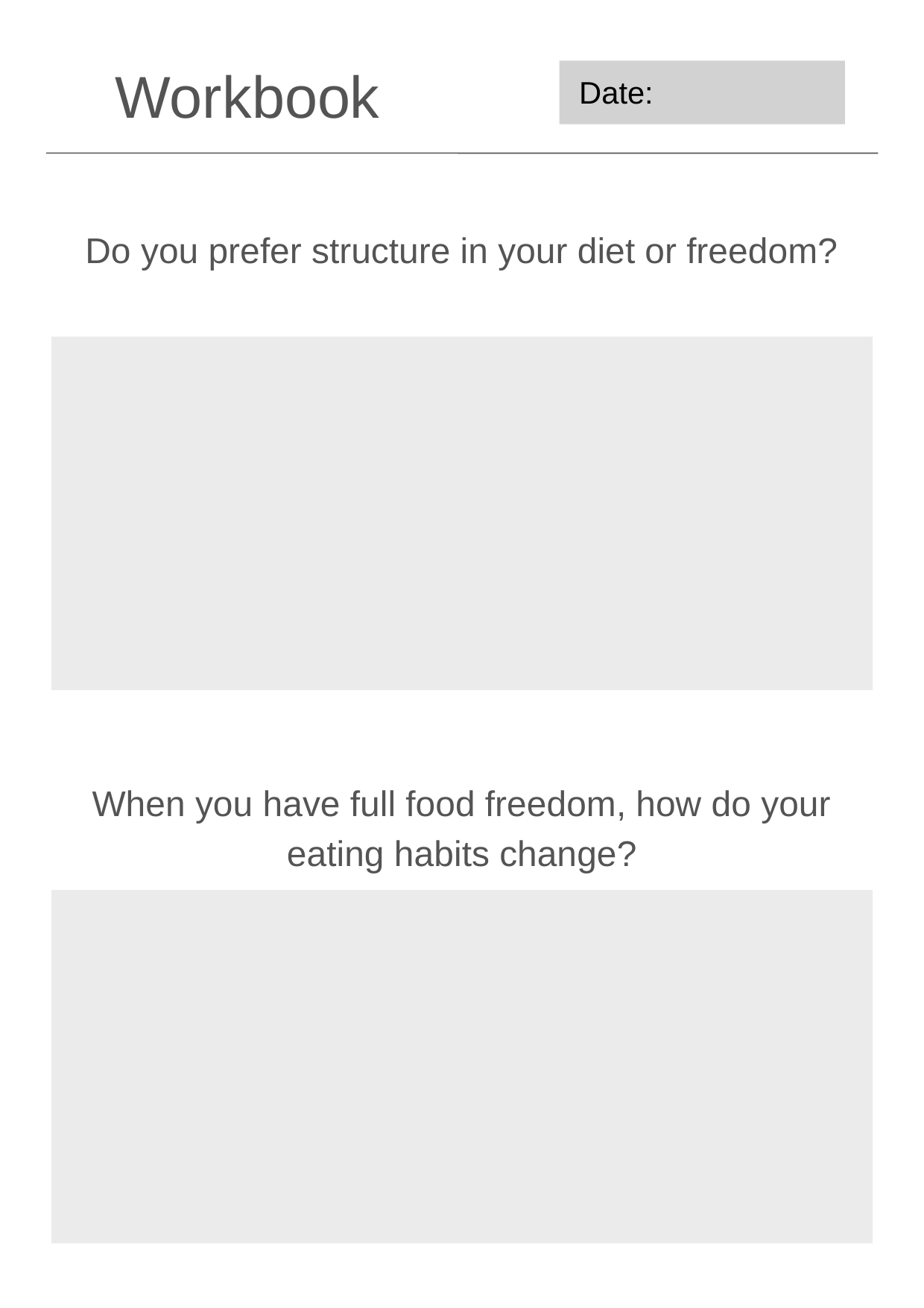

Workbook

Date:

Do you prefer structure in your diet or freedom?

When you have full food freedom, how do your eating habits change?